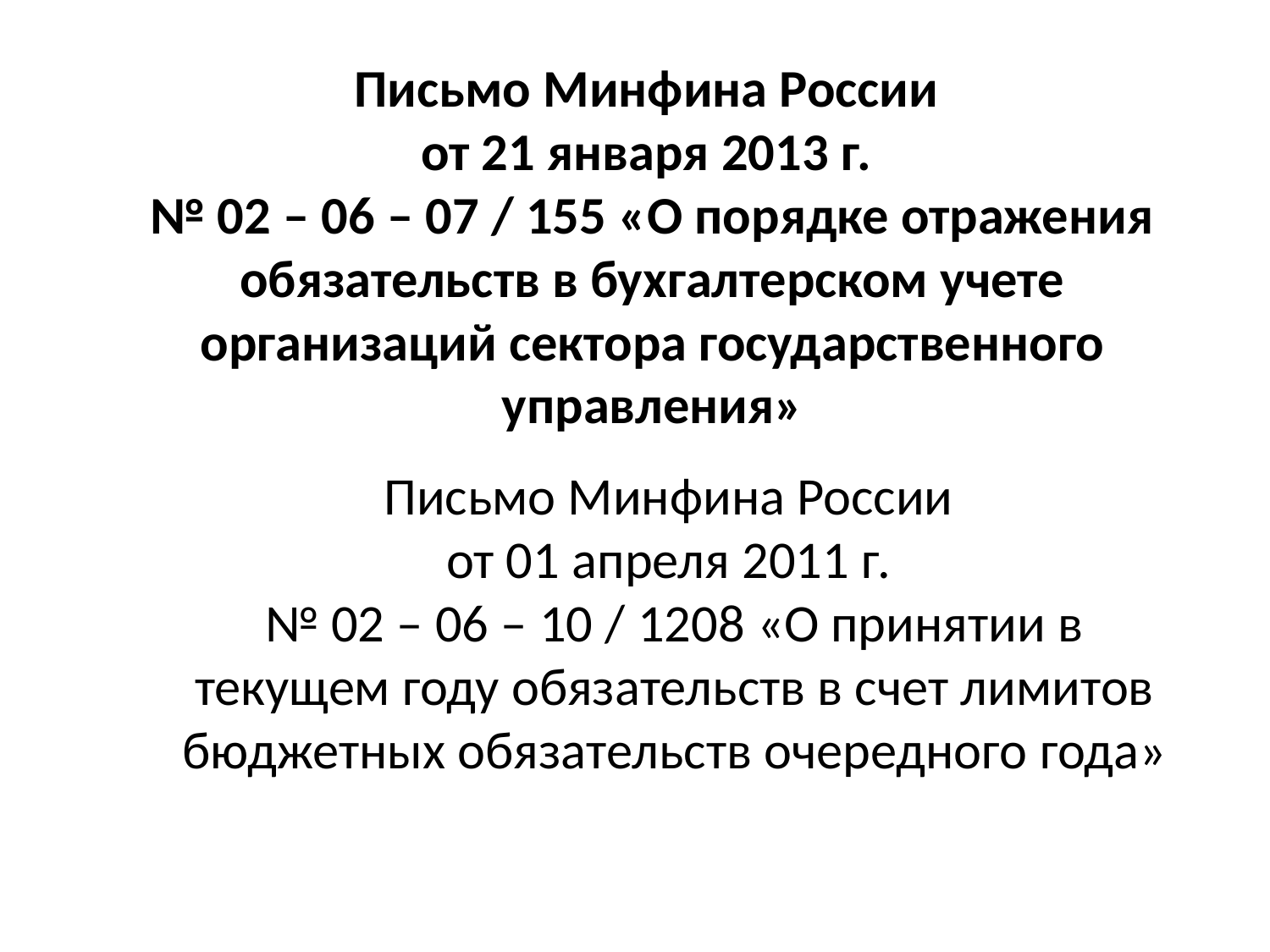

Письмо Минфина России
от 21 января 2013 г.
№ 02 – 06 – 07 / 155 «О порядке отражения обязательств в бухгалтерском учете организаций сектора государственного управления»

Письмо Минфина России
от 01 апреля 2011 г.
№ 02 – 06 – 10 / 1208 «О принятии в текущем году обязательств в счет лимитов бюджетных обязательств очередного года»